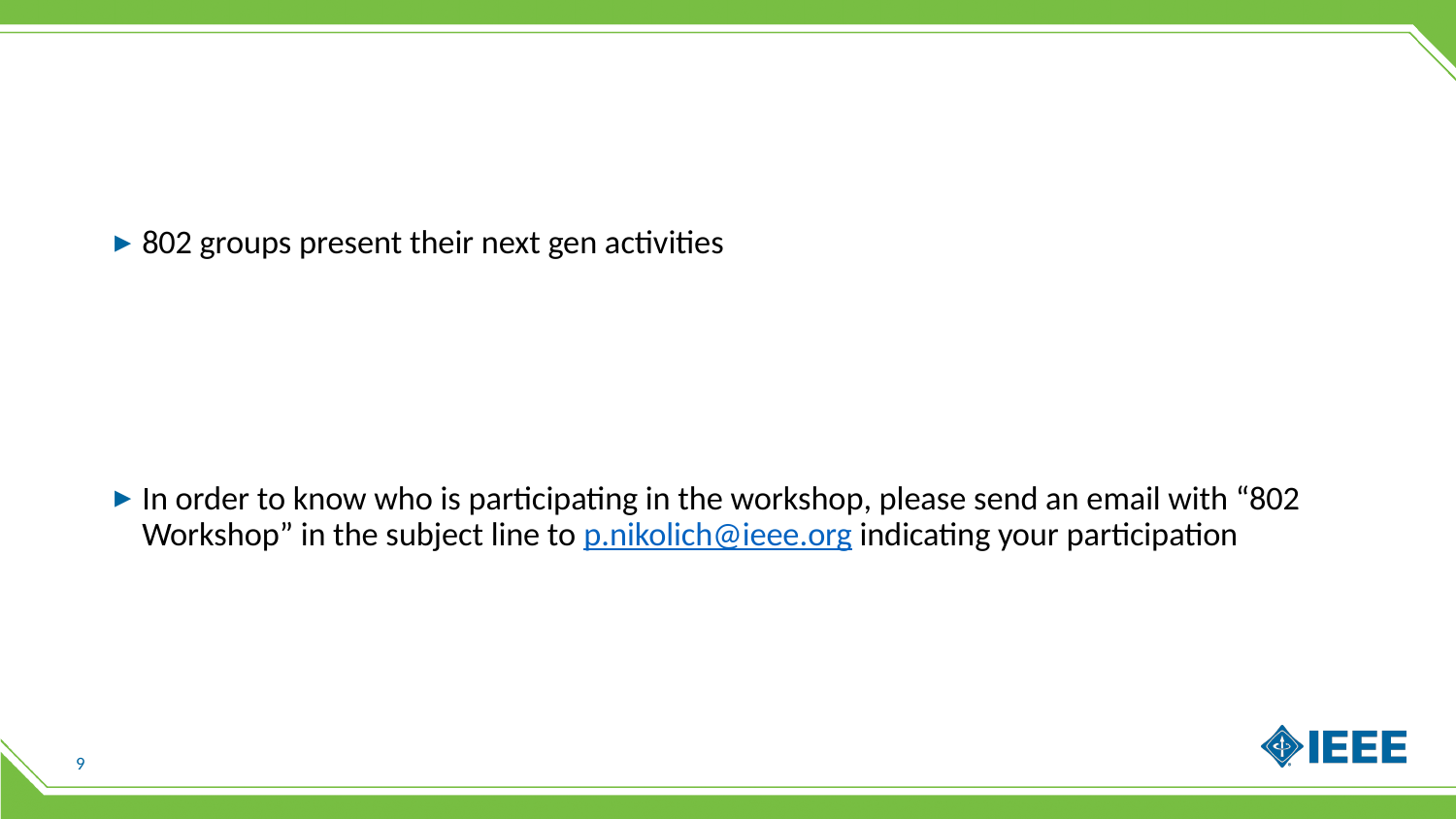

#

802 groups present their next gen activities

In order to know who is participating in the workshop, please send an email with “802 Workshop” in the subject line to p.nikolich@ieee.org indicating your participation

9